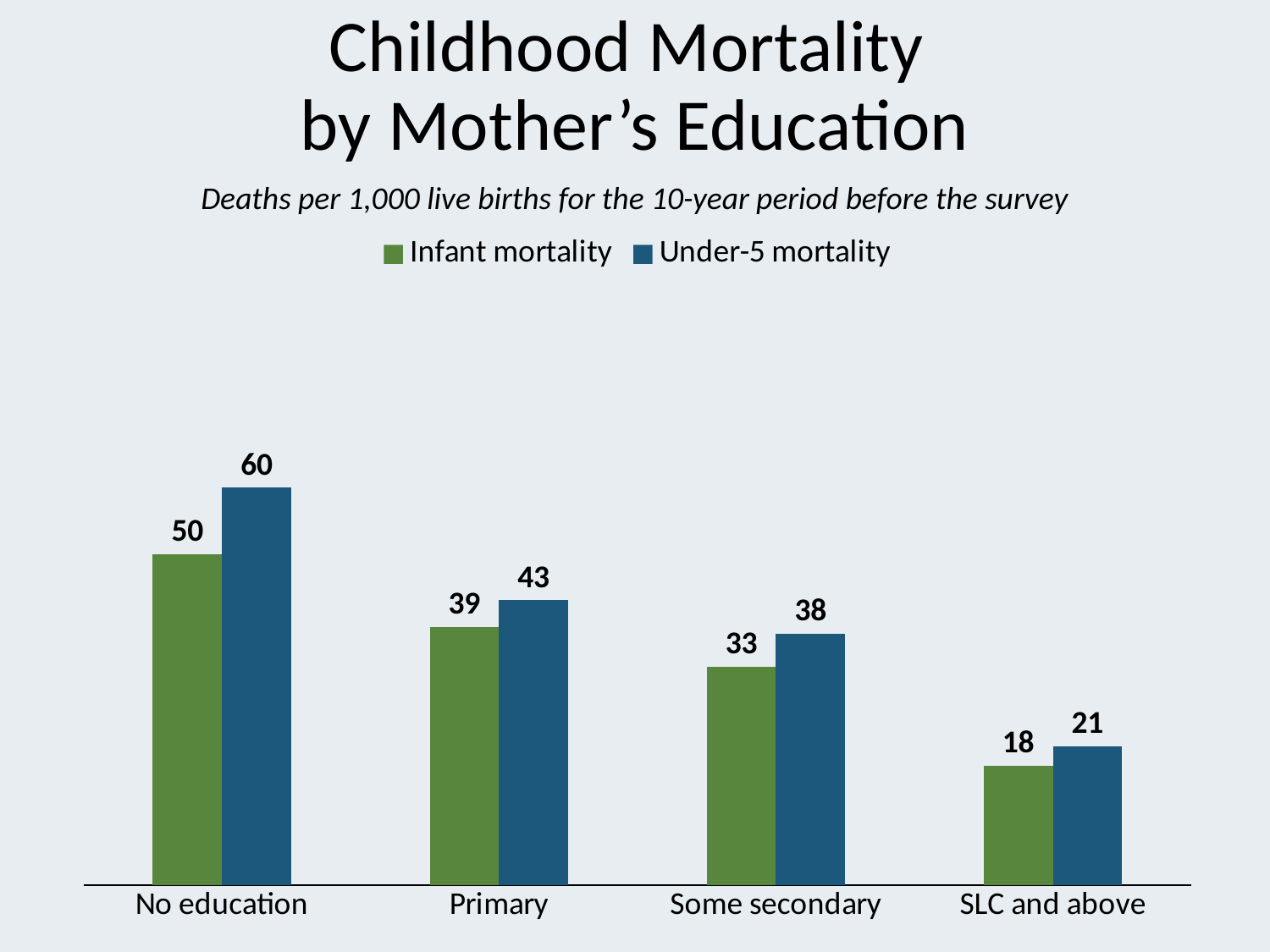

# Childhood Mortality by Mother’s Education
Deaths per 1,000 live births for the 10-year period before the survey

### Chart

| Category | Infant mortality | Under-5 mortality |
|---|---|---|
| No education | 50.0 | 60.0 |
| Primary | 39.0 | 43.0 |
| Some secondary | 33.0 | 38.0 |
| SLC and above | 18.0 | 21.0 |